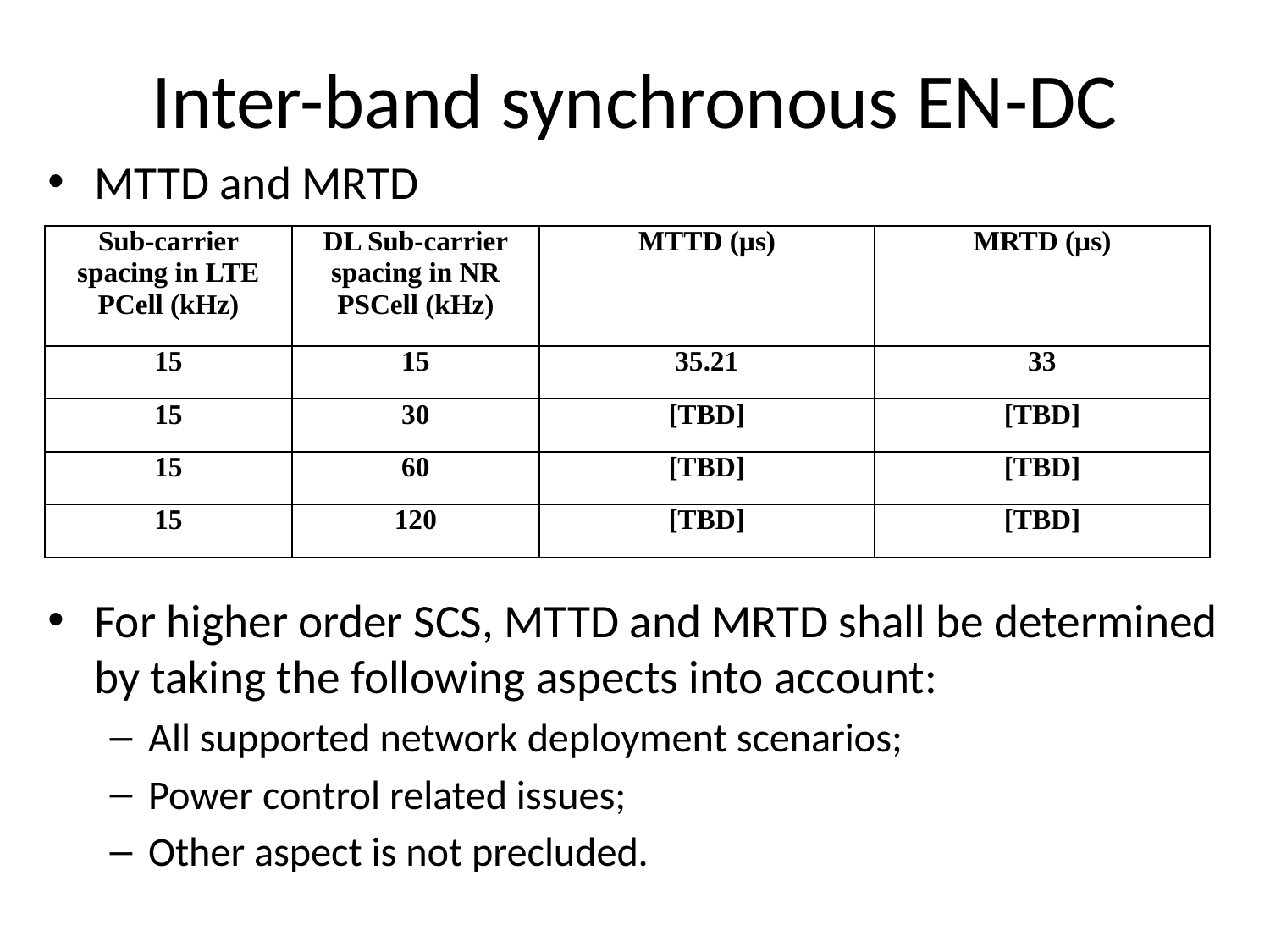

# Inter-band synchronous EN-DC
MTTD and MRTD

For higher order SCS, MTTD and MRTD shall be determined by taking the following aspects into account:
All supported network deployment scenarios;
Power control related issues;
Other aspect is not precluded.
| Sub-carrier spacing in LTE PCell (kHz) | DL Sub-carrier spacing in NR PSCell (kHz) | MTTD (µs) | MRTD (µs) |
| --- | --- | --- | --- |
| 15 | 15 | 35.21 | 33 |
| 15 | 30 | [TBD] | [TBD] |
| 15 | 60 | [TBD] | [TBD] |
| 15 | 120 | [TBD] | [TBD] |